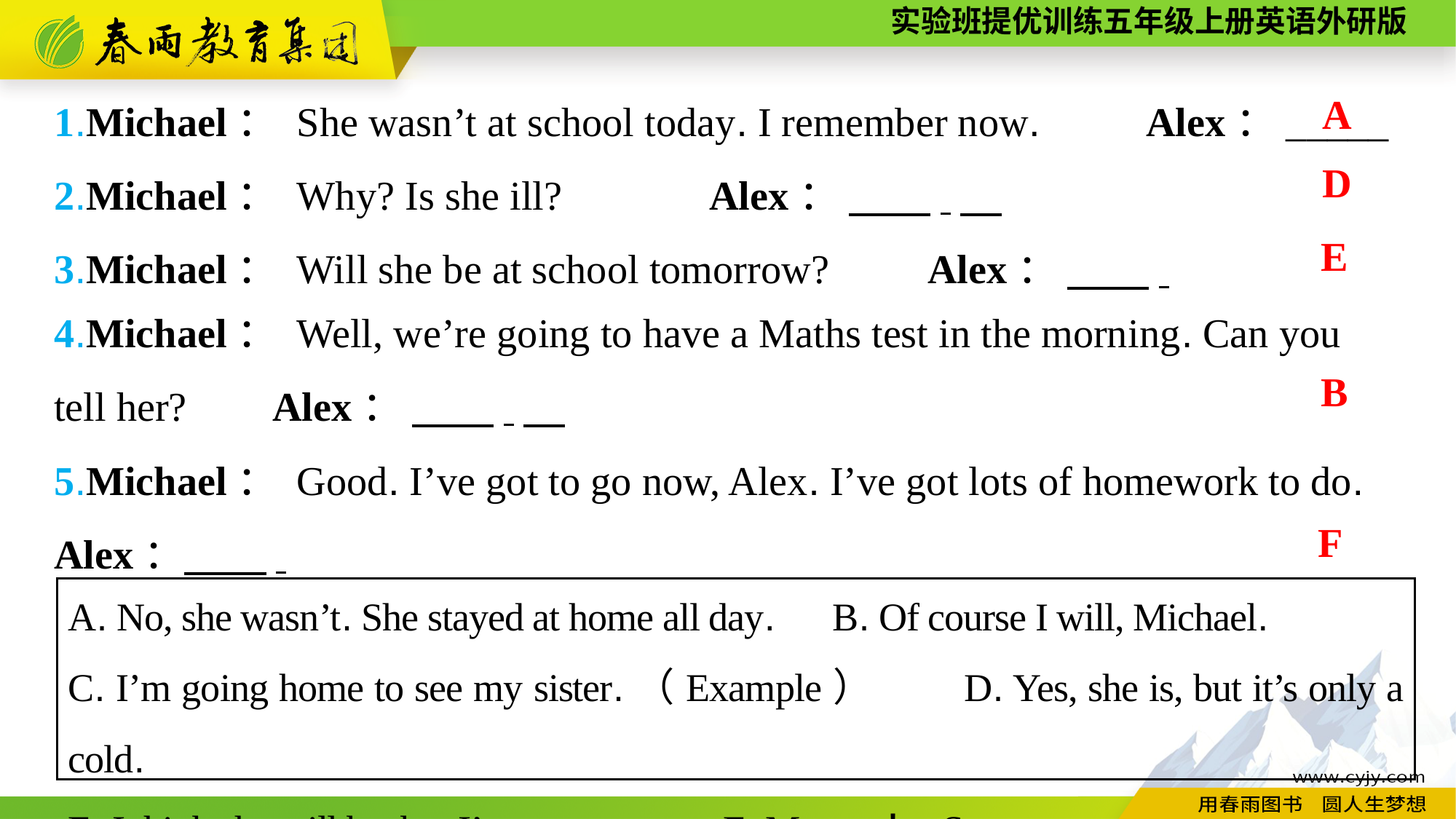

1.Michael： She wasn’t at school today. I remember now. 	Alex：_____
2.Michael： Why? Is she ill?		Alex： 　　.
3.Michael： Will she be at school tomorrow?	Alex： 　　.
A
D
E
4.Michael： Well, we’re going to have a Maths test in the morning. Can you
tell her?   	Alex： 　　.
5.Michael： Good. I’ve got to go now, Alex. I’ve got lots of homework to do.
Alex：　　.
B
F
A. No, she wasn’t. She stayed at home all day.	B. Of course I will, Michael.
C. I’m going home to see my sister.（Example）	D. Yes, she is, but it’s only a cold.
E. I think she will be, but I’m not sure.	F. Me too！ See you tomorrow.